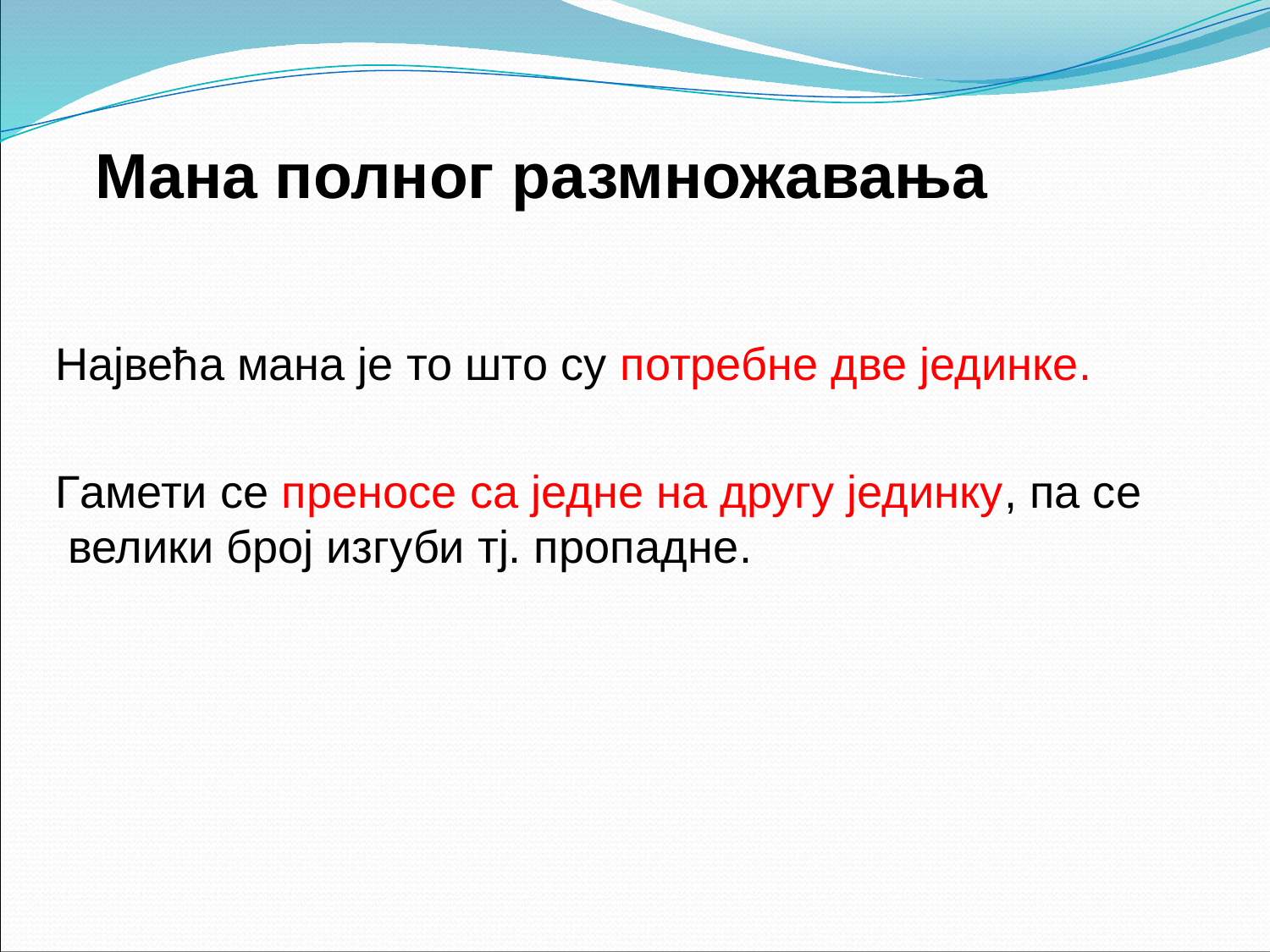

# Мана полног размножавања
Највећа мана је то што су потребне две јединке.

Гамети се преносе са једне на другу јединку, па се    велики број изгуби тј. пропадне.